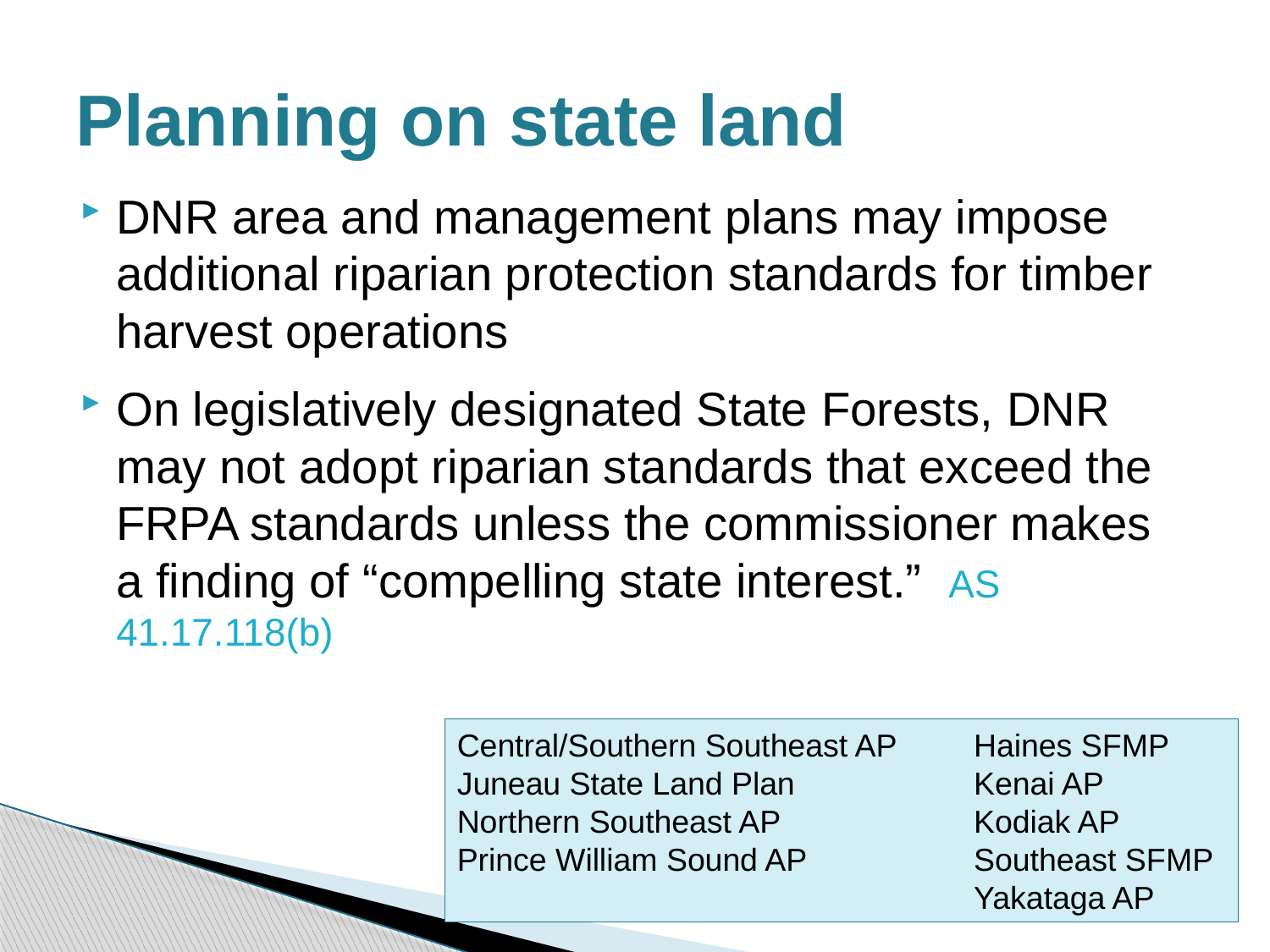

# Planning on state land
DNR area and management plans may impose additional riparian protection standards for timber harvest operations
On legislatively designated State Forests, DNR may not adopt riparian standards that exceed the FRPA standards unless the commissioner makes a finding of “compelling state interest.”  AS 41.17.118(b)

Central/Southern Southeast AP	 Haines SFMP
Juneau State Land Plan 		 Kenai AP
Northern Southeast AP		 Kodiak AP
Prince William Sound AP		 Southeast SFMP
				 Yakataga AP